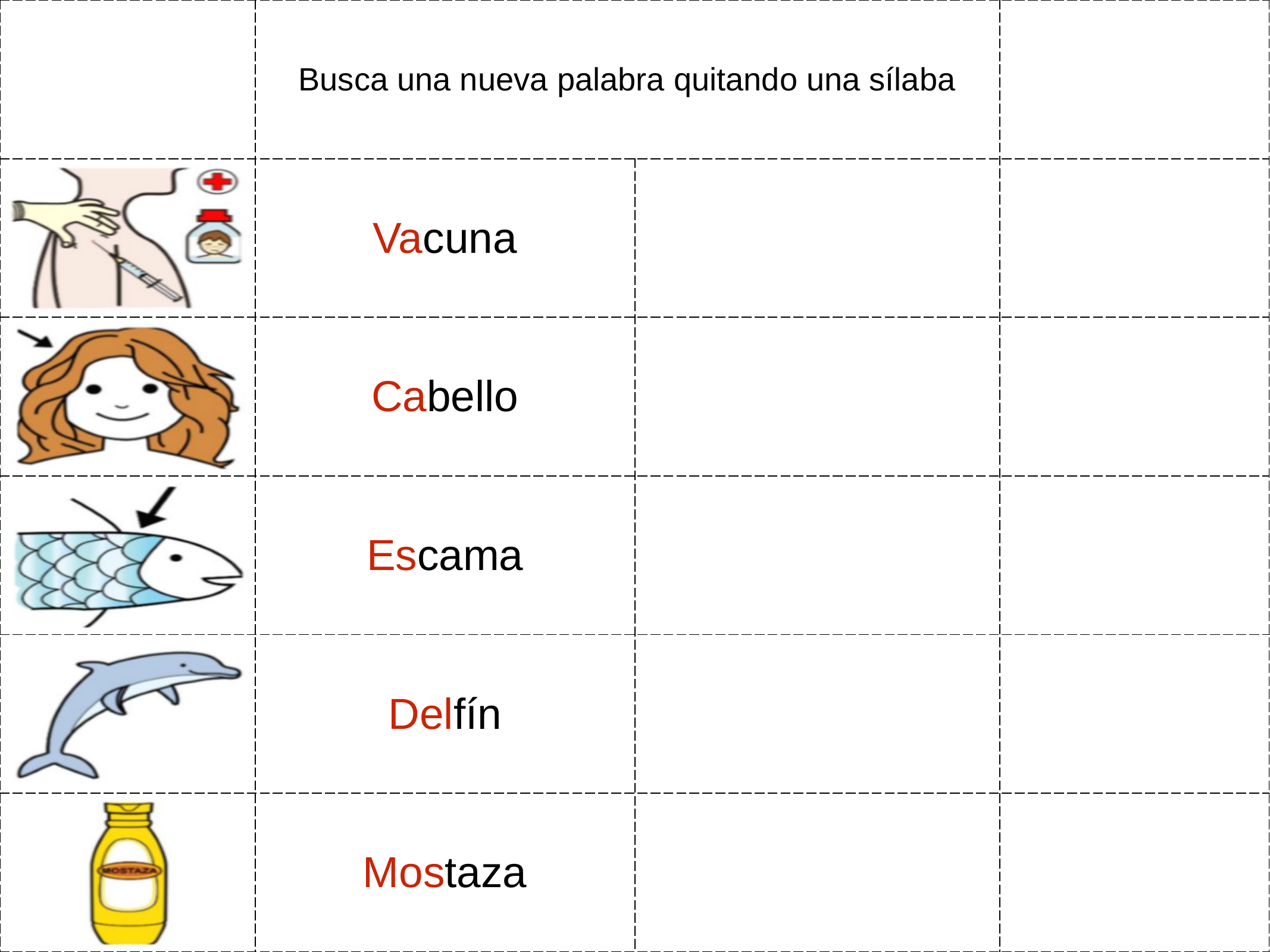

|  | Busca una nueva palabra quitando una sílaba |  |  |
| --- | --- | --- | --- |
|  | Vacuna |  |  |
|  | Cabello |  |  |
|  | Escama |  |  |
|  | Delfín |  |  |
|  | Mostaza |  |  |